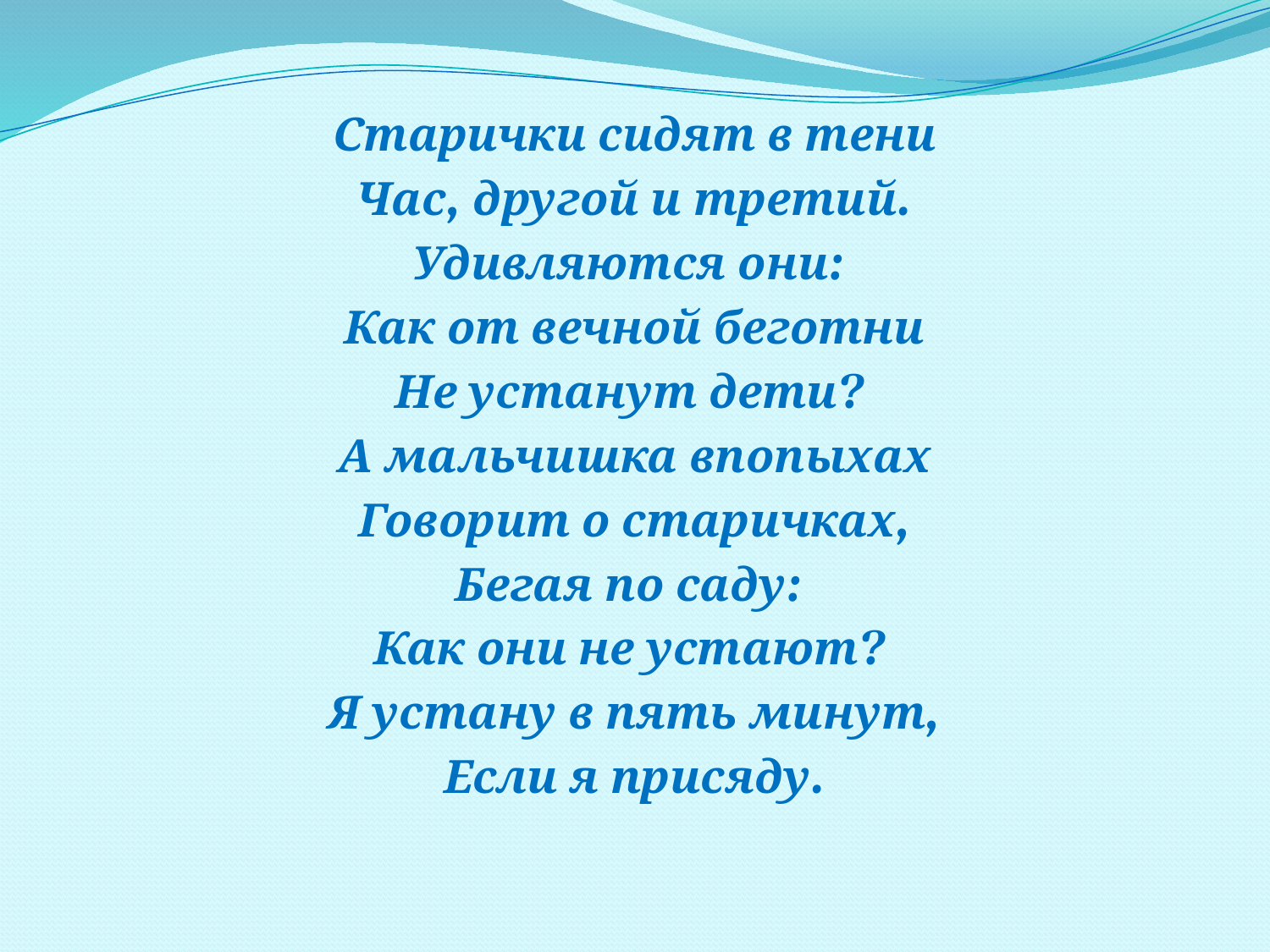

#
Старички сидят в тени
Час, другой и третий.
Удивляются они:
Как от вечной беготни
Не устанут дети?
А мальчишка впопыхах
Говорит о старичках,
Бегая по саду:
Как они не устают?
Я устану в пять минут,
Если я присяду.